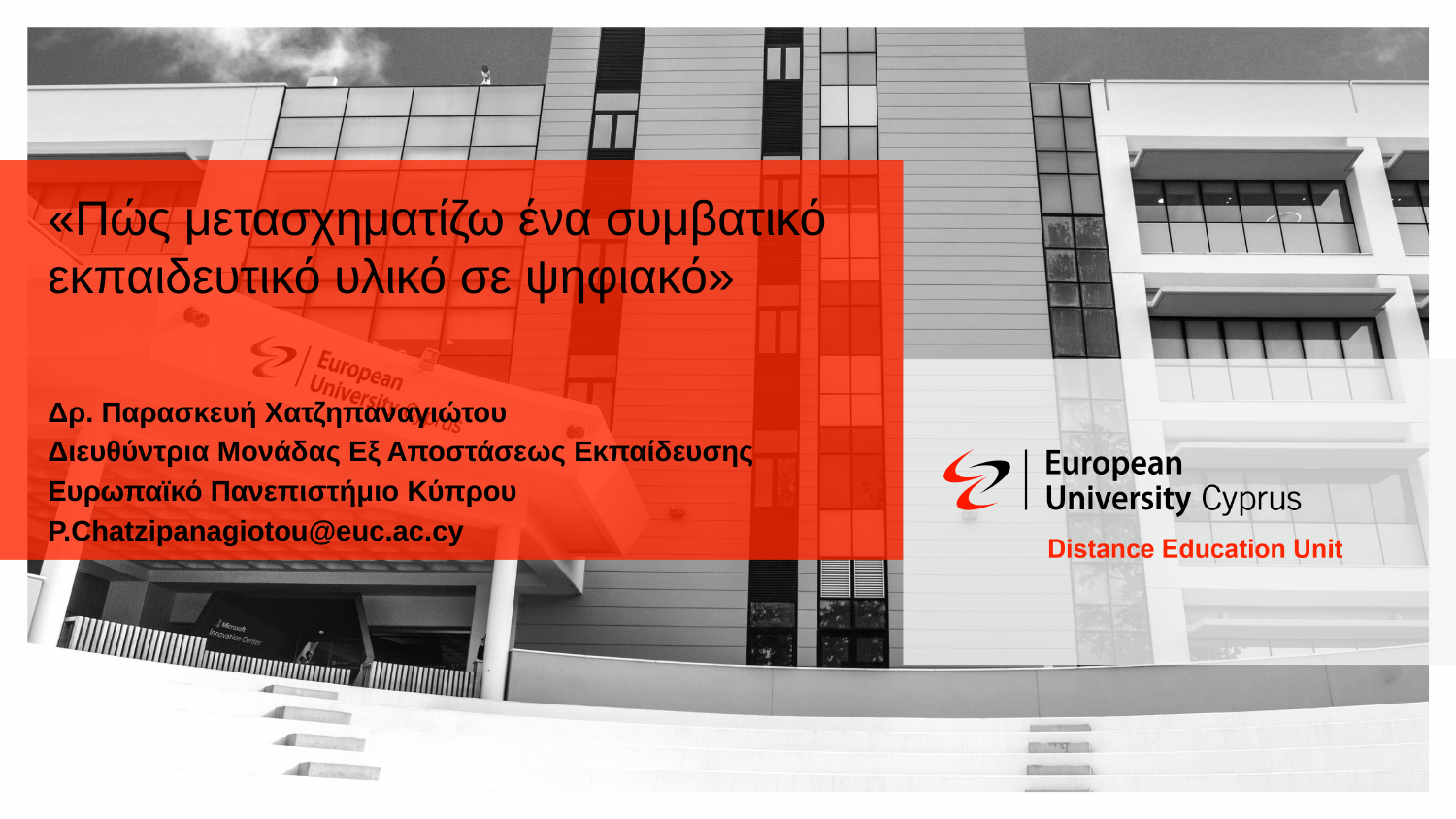

«Πώς μετασχηματίζω ένα συμβατικό εκπαιδευτικό υλικό σε ψηφιακό»
Δρ. Παρασκευή Χατζηπαναγιώτου
Διευθύντρια Μονάδας Εξ Αποστάσεως Εκπαίδευσης
Ευρωπαϊκό Πανεπιστήμιο Κύπρου
P.Chatzipanagiotou@euc.ac.cy